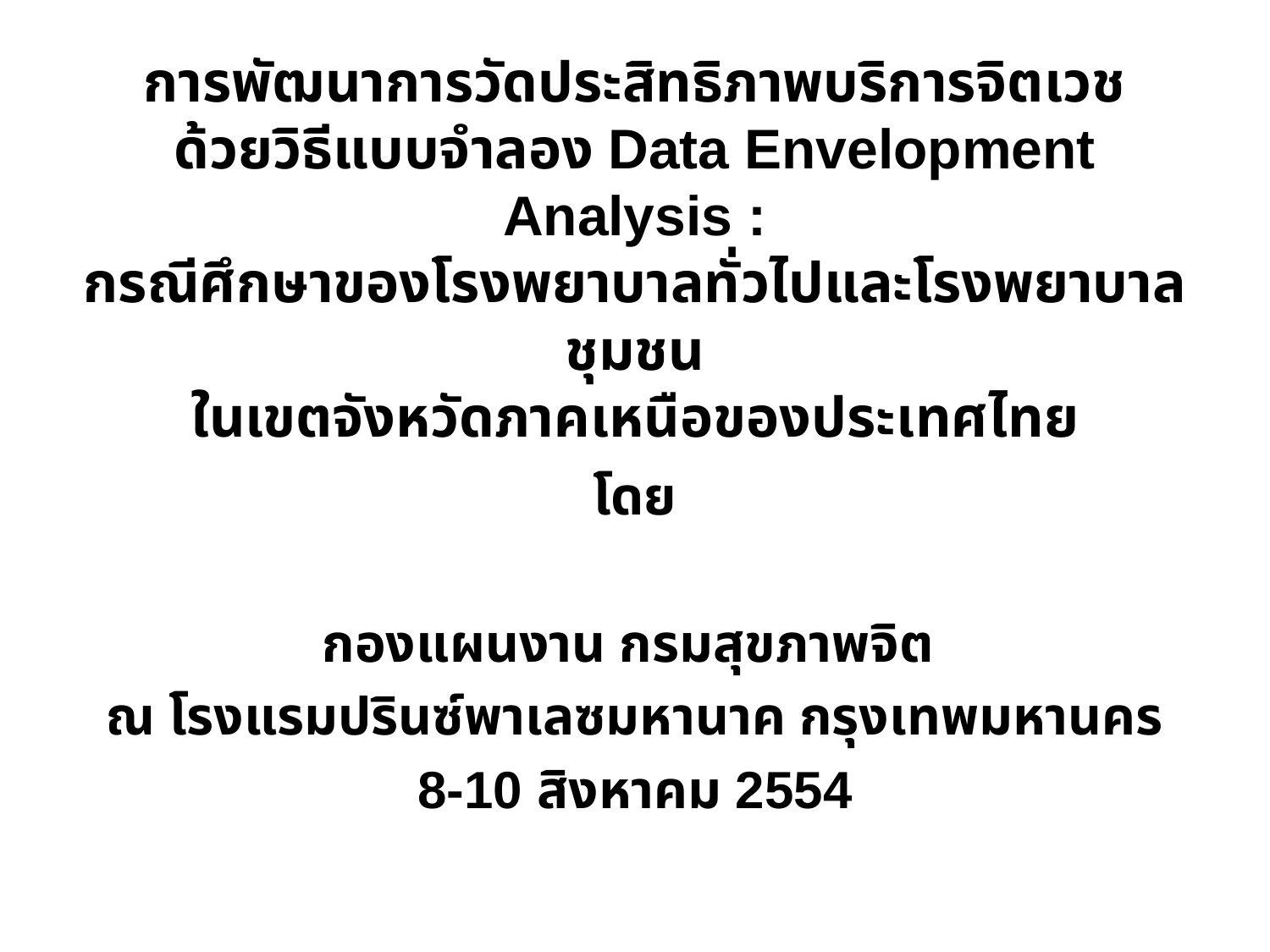

# การพัฒนาการวัดประสิทธิภาพบริการจิตเวช ด้วยวิธีแบบจำลอง Data Envelopment Analysis : กรณีศึกษาของโรงพยาบาลทั่วไปและโรงพยาบาลชุมชน ในเขตจังหวัดภาคเหนือของประเทศไทย
โดย

กองแผนงาน กรมสุขภาพจิต
ณ โรงแรมปรินซ์พาเลซมหานาค กรุงเทพมหานคร
8-10 สิงหาคม 2554